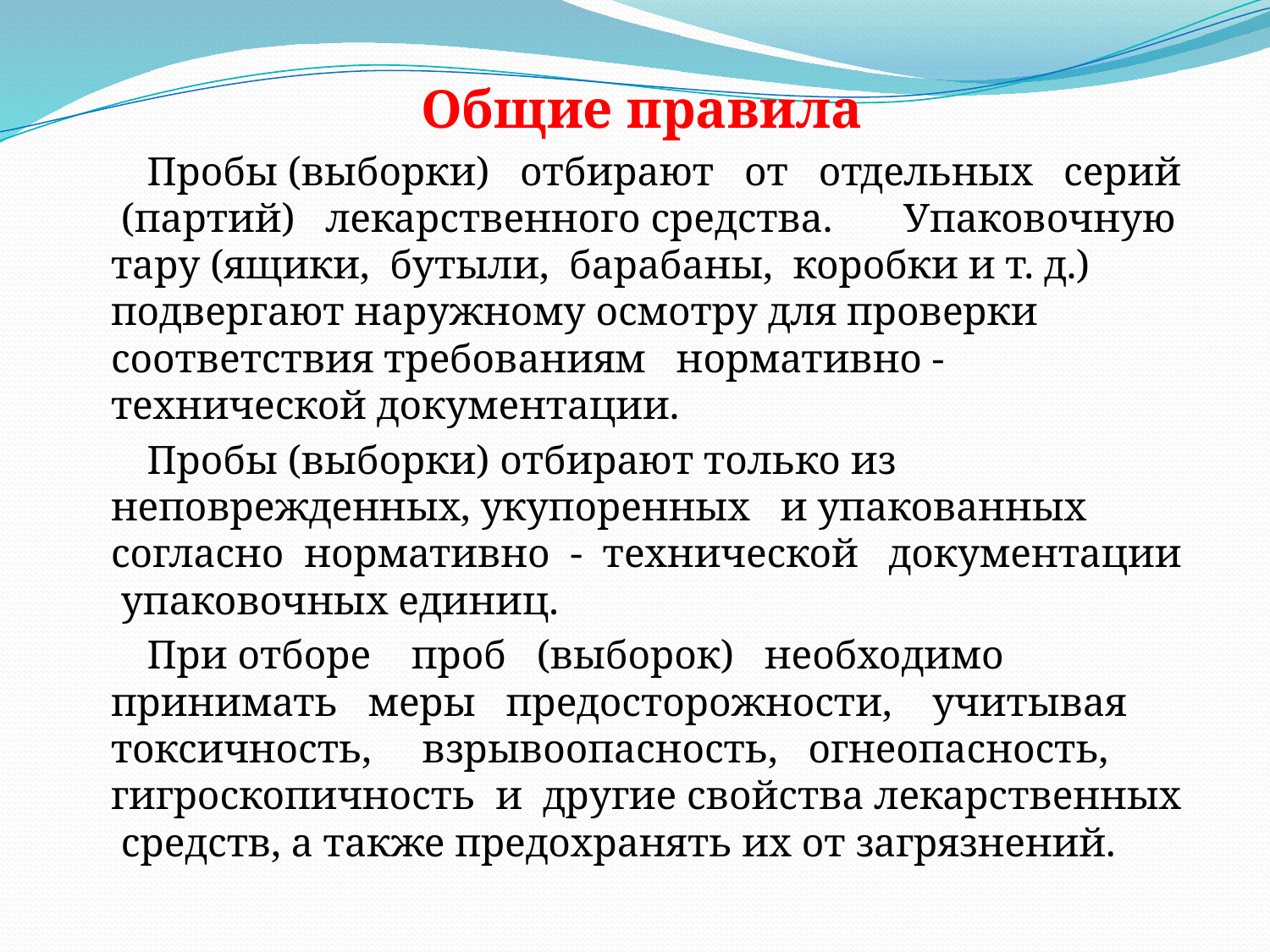

#
 Общие правила
       Пробы (выборки)   отбирают   от   отдельных   серий   (партий)   лекарственного средства.       Упаковочную тару (ящики,  бутыли,  барабаны,  коробки и т. д.)   подвергают наружному осмотру для проверки соответствия требованиям   нормативно - технической документации.
       Пробы (выборки) отбирают только из неповрежденных, укупоренных   и упакованных  согласно  нормативно  -  технической   документации   упаковочных единиц.
       При отборе    проб   (выборок)   необходимо   принимать   меры   предосторожности,    учитывая    токсичность,     взрывоопасность,   огнеопасность,  гигроскопичность  и  другие свойства лекарственных   средств, а также предохранять их от загрязнений.